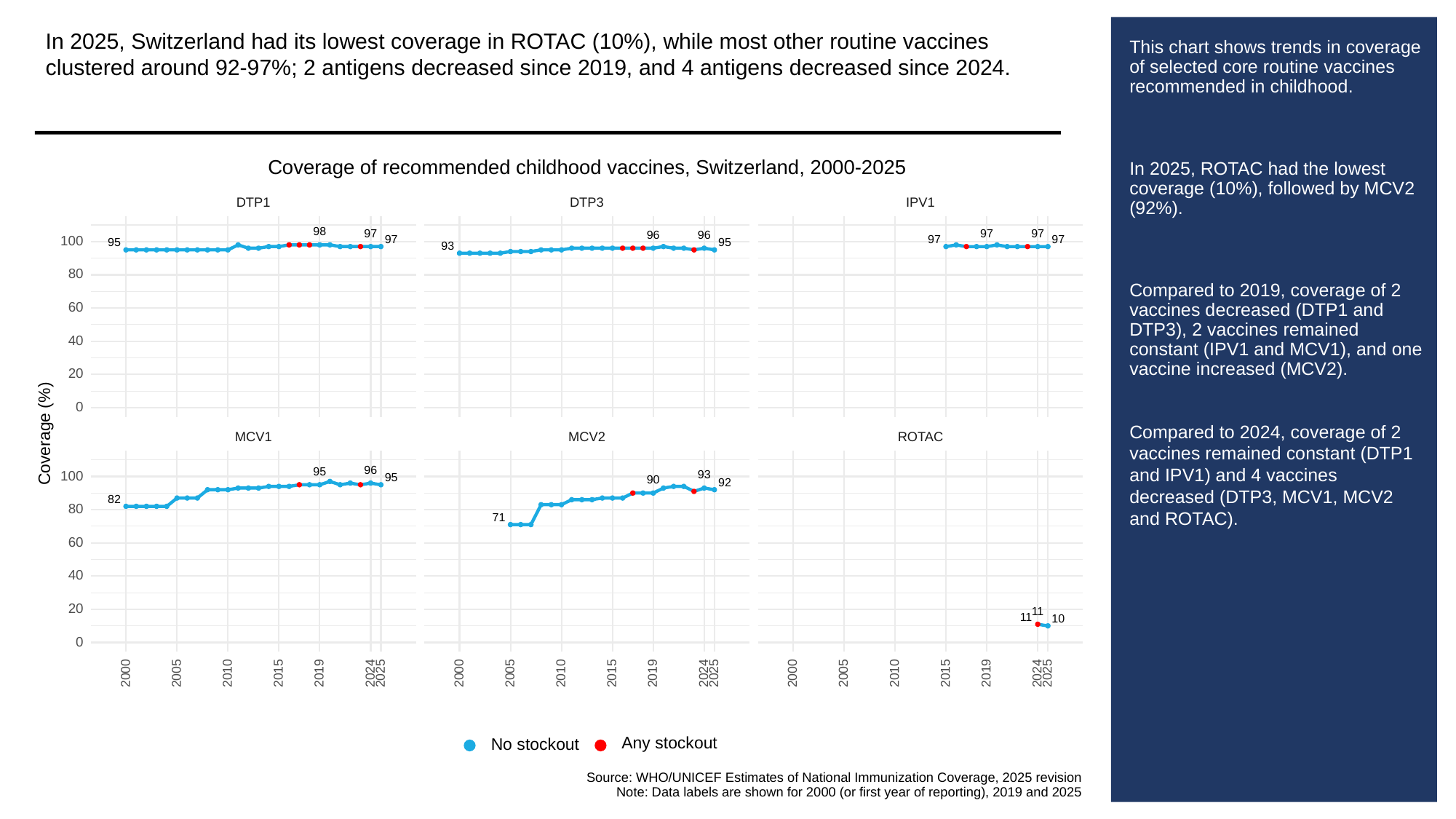

In 2025, Switzerland had its lowest coverage in ROTAC (10%), while most other routine vaccines clustered around 92-97%; 2 antigens decreased since 2019, and 4 antigens decreased since 2024.
# This chart shows trends in coverage of selected core routine vaccines recommended in childhood.

In 2025, ROTAC had the lowest coverage (10%), followed by MCV2 (92%).

Compared to 2019, coverage of 2 vaccines decreased (DTP1 and DTP3), 2 vaccines remained constant (IPV1 and MCV1), and one vaccine increased (MCV2).

Compared to 2024, coverage of 2 vaccines remained constant (DTP1 and IPV1) and 4 vaccines decreased (DTP3, MCV1, MCV2 and ROTAC).

Coverage of recommended childhood vaccines, Switzerland, 2000-2025
DTP3
DTP1
IPV1

98
97
97
97
96
96
97
97
97
100
95
95

93

80

60

40

20

0

Coverage (%)
ROTAC
MCV1
MCV2

96
95
93
100
95
90

92

82

80

71

60

40

20
11

11
10

0

2000
2005
2010
2015
2019
2024
2025
2000
2005
2010
2015
2019
2024
2025
2000
2005
2010
2015
2019
2024
2025
Any stockout
No stockout

Source: WHO/UNICEF Estimates of National Immunization Coverage, 2025 revision
Note: Data labels are shown for 2000 (or first year of reporting), 2019 and 2025